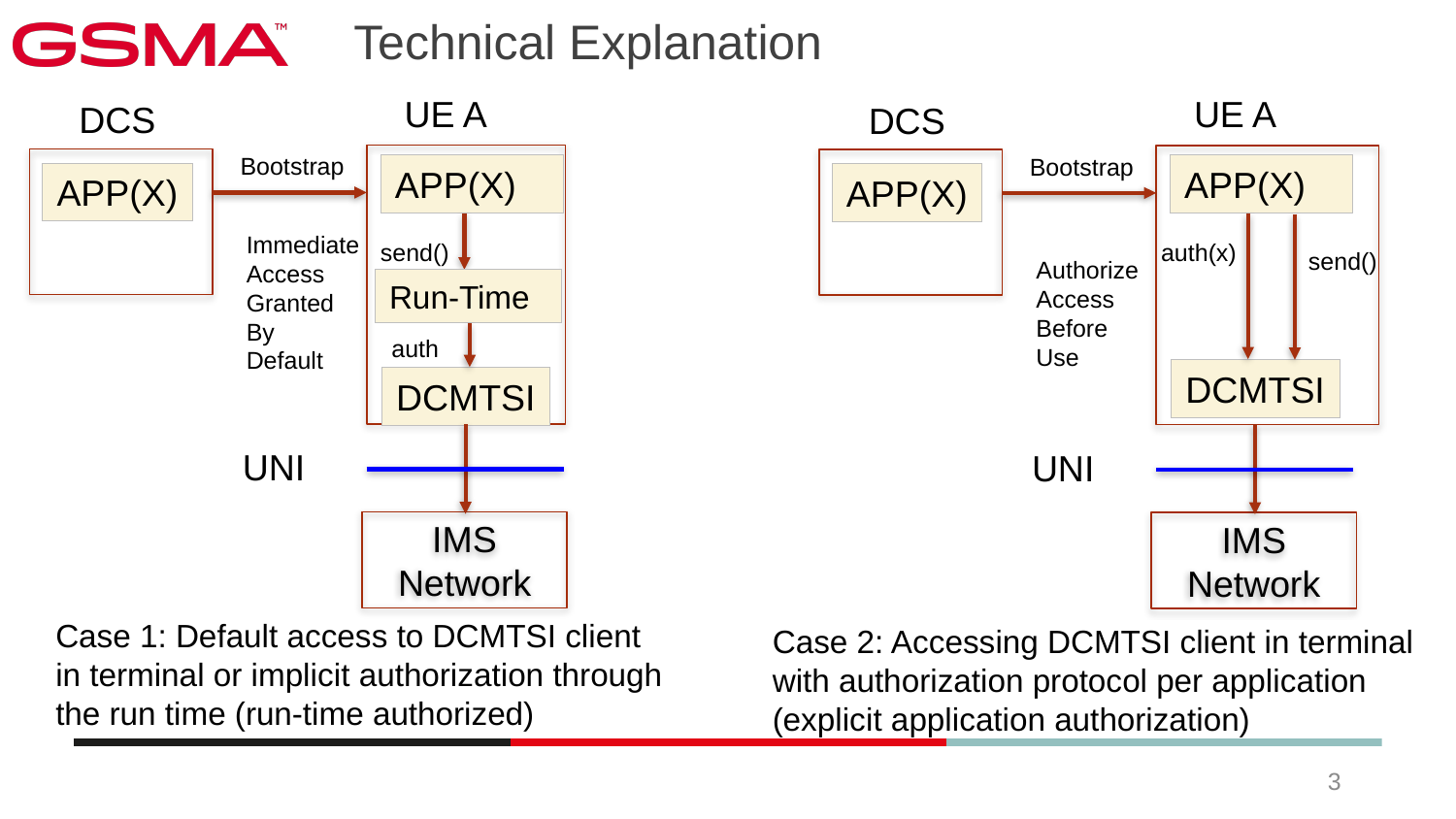

# Technical Explanation
UE A
UE A
DCS
DCS
Bootstrap
Bootstrap

APP(X)
APP(X)
APP(X)
APP(X)
Immediate
Access
Granted
By
Default
send()
auth(x)
send()
Authorize
Access
Before
Use
Run-Time
auth
DCMTSI
DCMTSI
UNI
UNI
IMS Network
IMS Network
Case 1: Default access to DCMTSI client in terminal or implicit authorization through the run time (run-time authorized)
Case 2: Accessing DCMTSI client in terminal with authorization protocol per application (explicit application authorization)
3